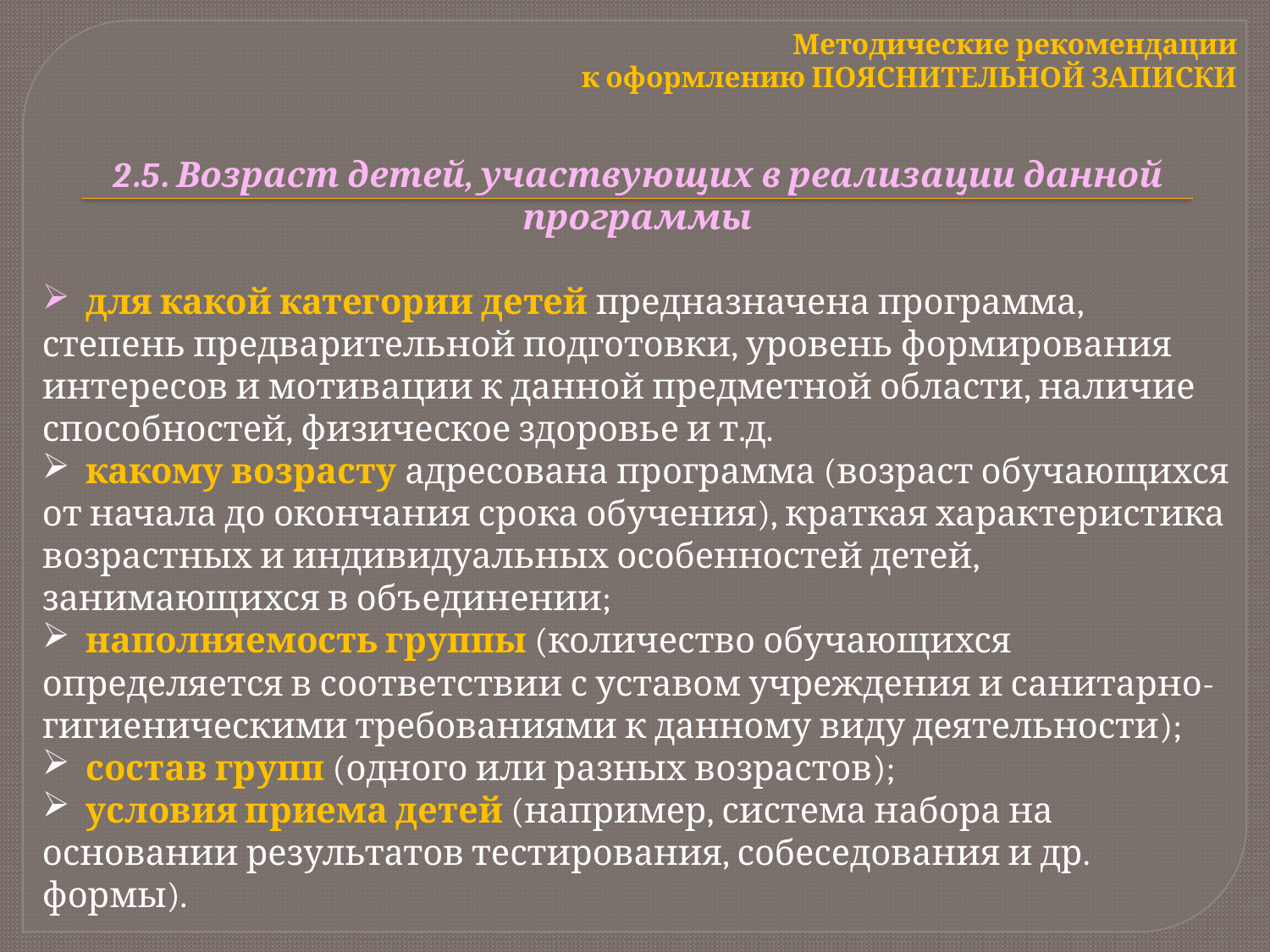

Методические рекомендации
к оформлению ПОЯСНИТЕЛЬНОЙ ЗАПИСКИ
2.5. Возраст детей, участвующих в реализации данной программы

  для какой категории детей предназначена программа, степень предварительной подготовки, уровень формирования интересов и мотивации к данной предметной области, наличие способностей, физическое здоровье и т.д.
  какому возрасту адресована программа (возраст обучающихся от начала до окончания срока обучения), краткая характеристика возрастных и индивидуальных особенностей детей, занимающихся в объединении;
  наполняемость группы (количество обучающихся определяется в соответствии с уставом учреждения и санитарно-гигиеническими требованиями к данному виду деятельности);
  состав групп (одного или разных возрастов);
  условия приема детей (например, система набора на основании результатов тестирования, собеседования и др. формы).